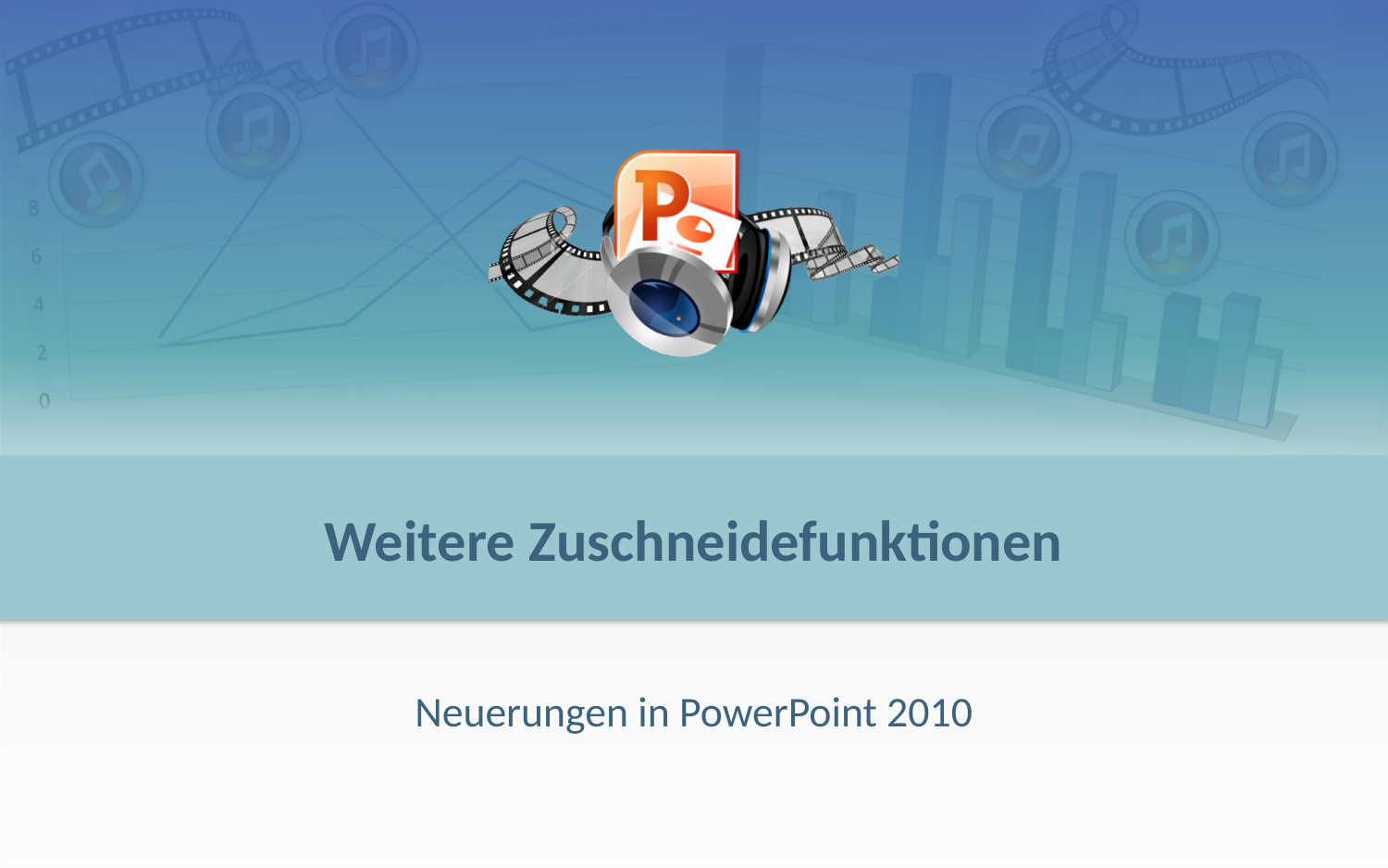

# Weitere Zuschneidefunktionen
Neuerungen in PowerPoint 2010